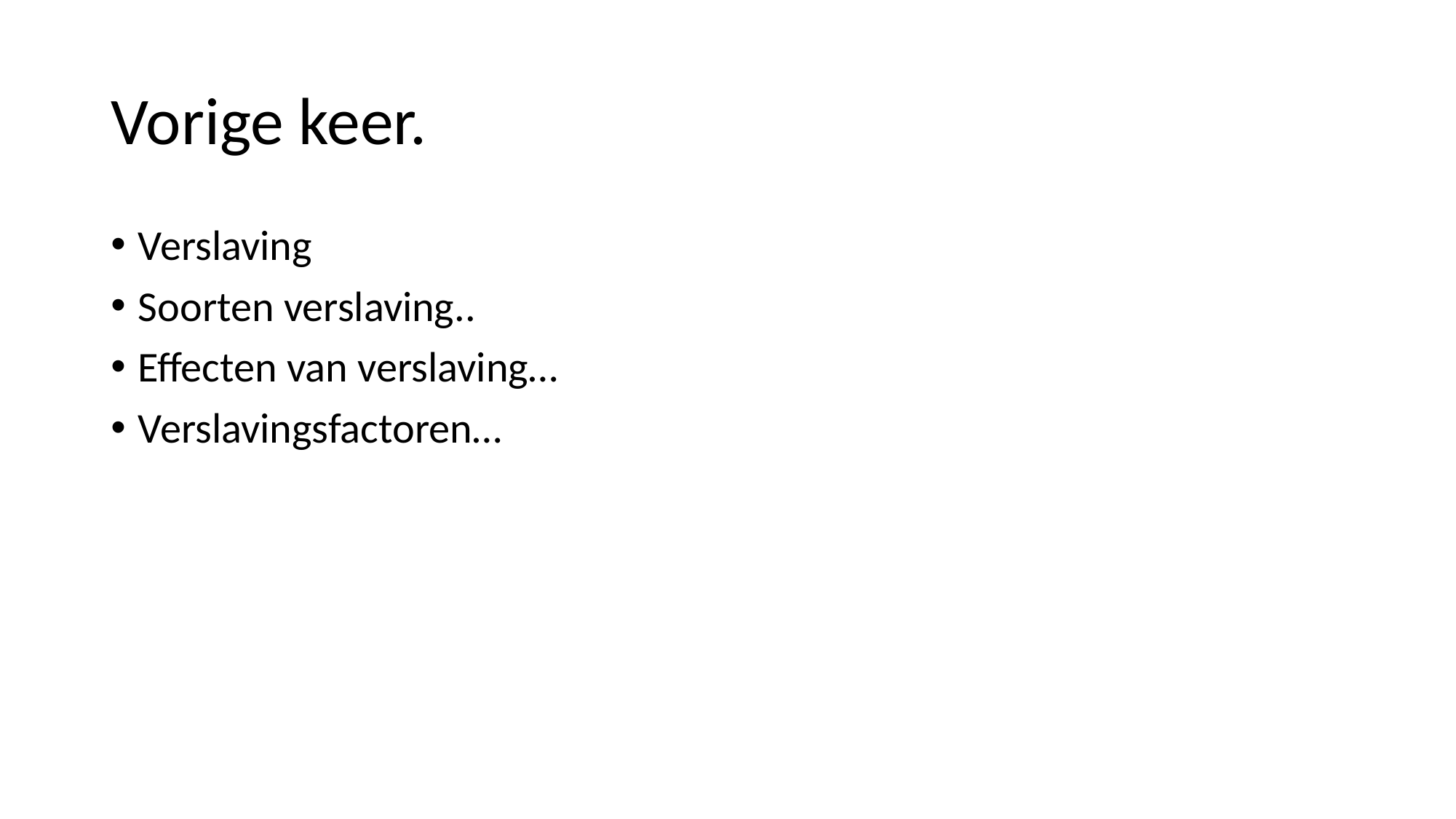

# Vorige keer.
Verslaving
Soorten verslaving..
Effecten van verslaving…
Verslavingsfactoren…